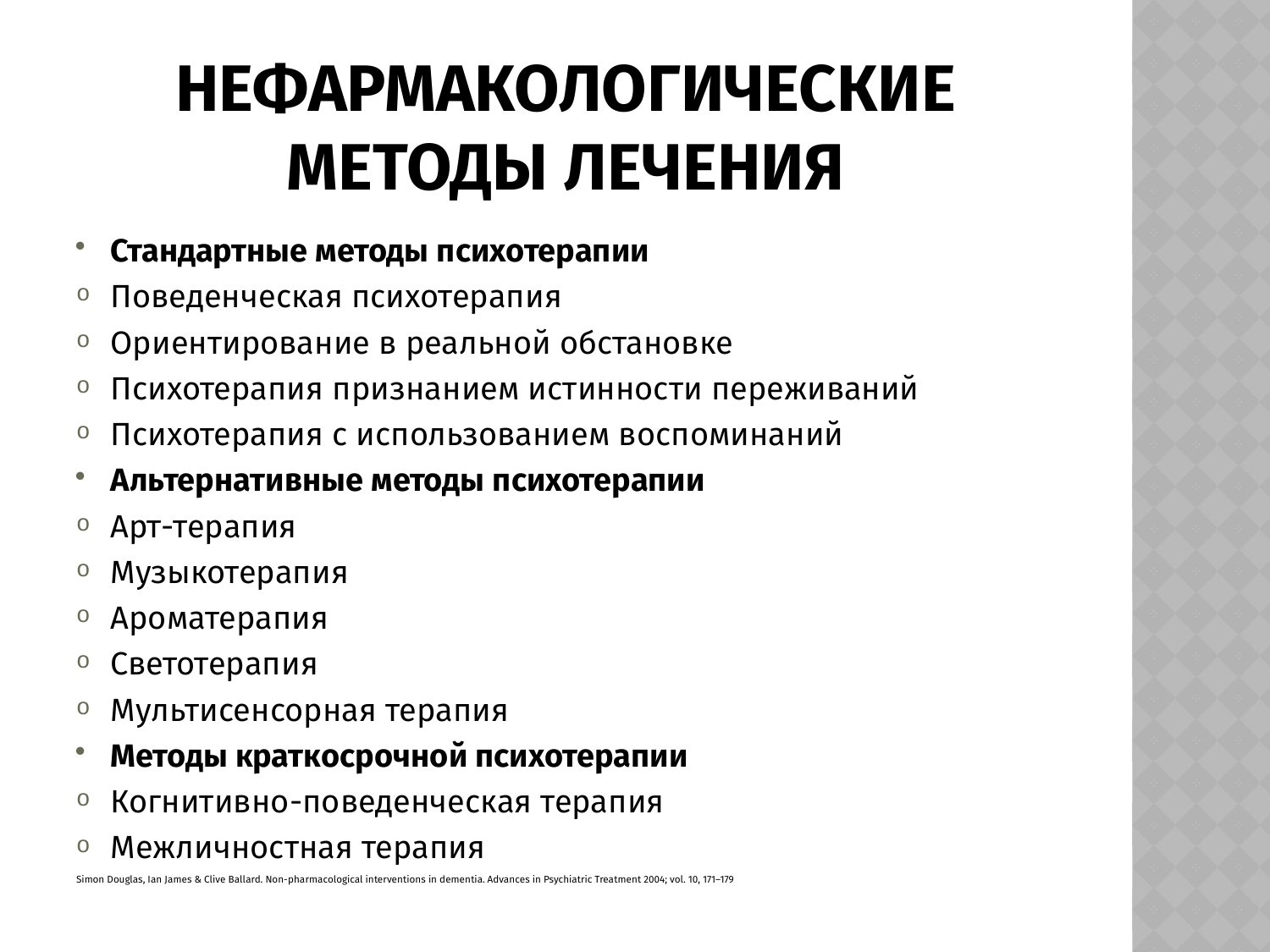

# Нефармакологические методы лечения
Стандартные методы психотерапии
Поведенческая психотерапия
Ориентирование в реальной обстановке
Психотерапия признанием истинности переживаний
Психотерапия с использованием воспоминаний
Альтернативные методы психотерапии
Арт-терапия
Музыкотерапия
Ароматерапия
Светотерапия
Мультисенсорная терапия
Методы краткосрочной психотерапии
Когнитивно-поведенческая терапия
Межличностная терапия
Simon Douglas, Ian James & Clive Ballard. Non-pharmacological interventions in dementia. Advances in Psychiatric Treatment 2004; vol. 10, 171–179